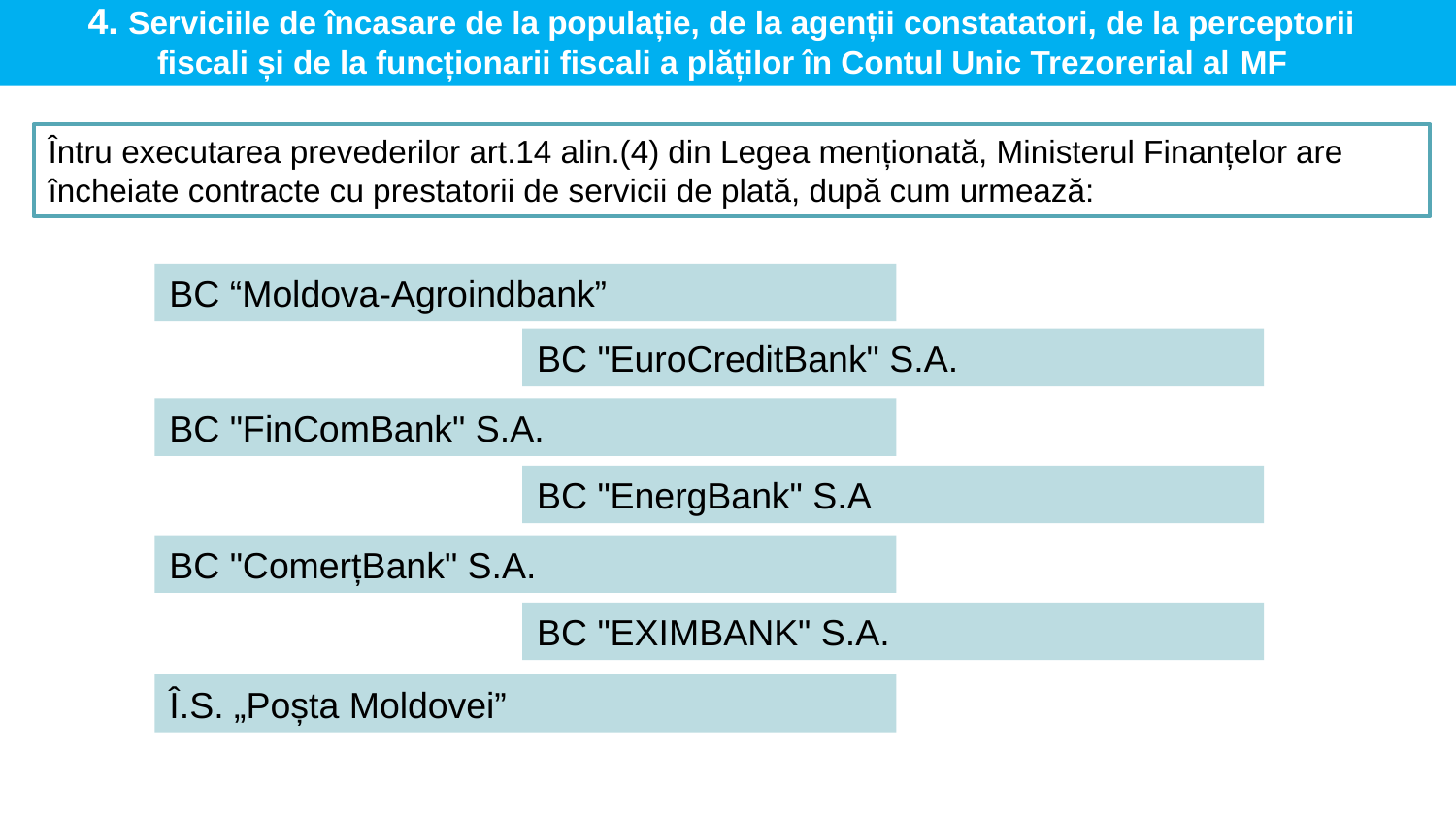

4. Serviciile de încasare de la populație, de la agenții constatatori, de la perceptorii fiscali și de la funcționarii fiscali a plăților în Contul Unic Trezorerial al MF
Întru executarea prevederilor art.14 alin.(4) din Legea menționată, Ministerul Finanțelor are încheiate contracte cu prestatorii de servicii de plată, după cum urmează:
BC “Moldova-Agroindbank”
BC "FinComBank" S.A.
BC "ComerțBank" S.A.
Î.S. „Poșta Moldovei”
BC "EuroCreditBank" S.A.
BC "EnergBank" S.A
BC "EXIMBANK" S.A.